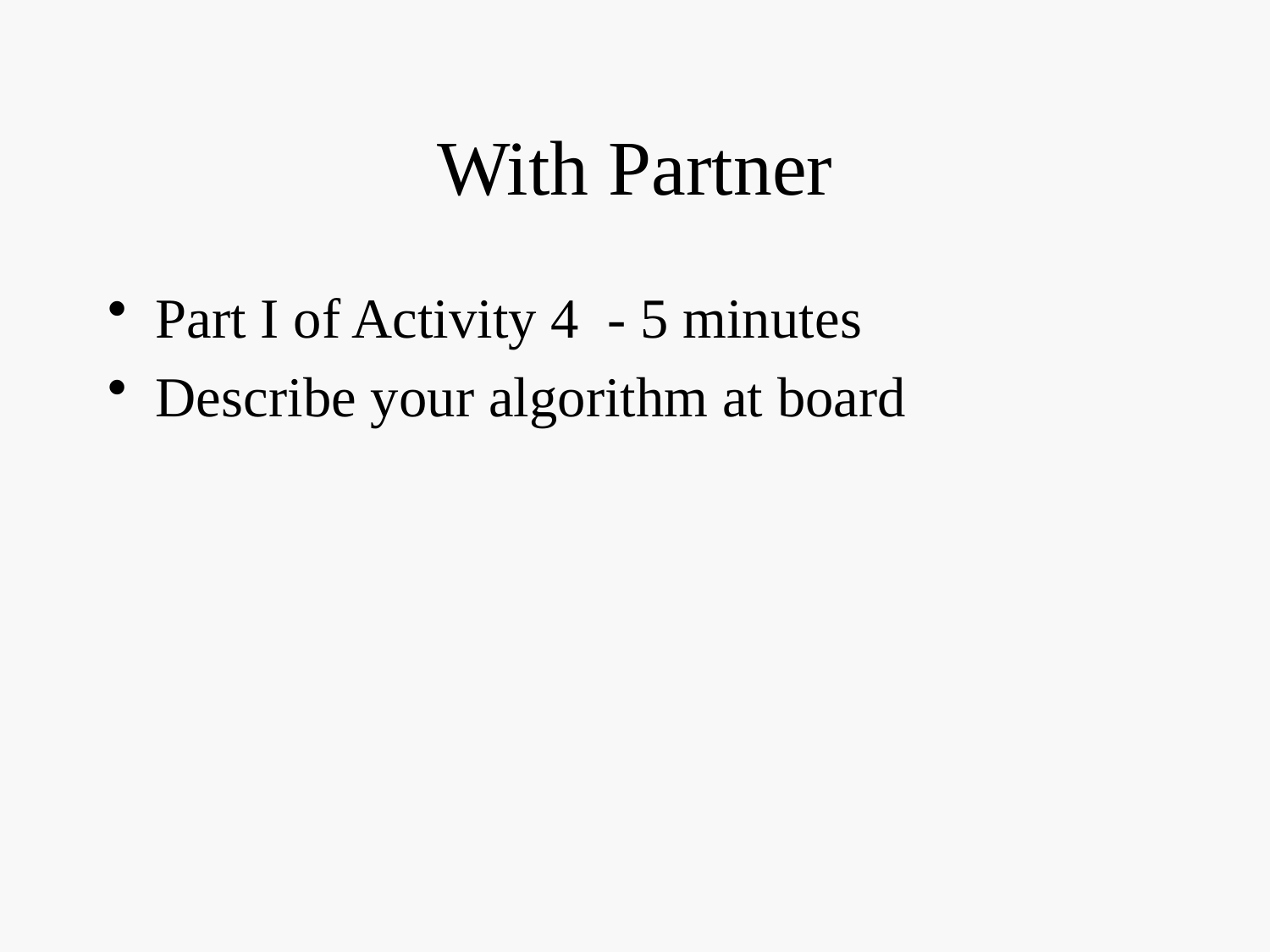

# With Partner
Part I of Activity 4  - 5 minutes
Describe your algorithm at board